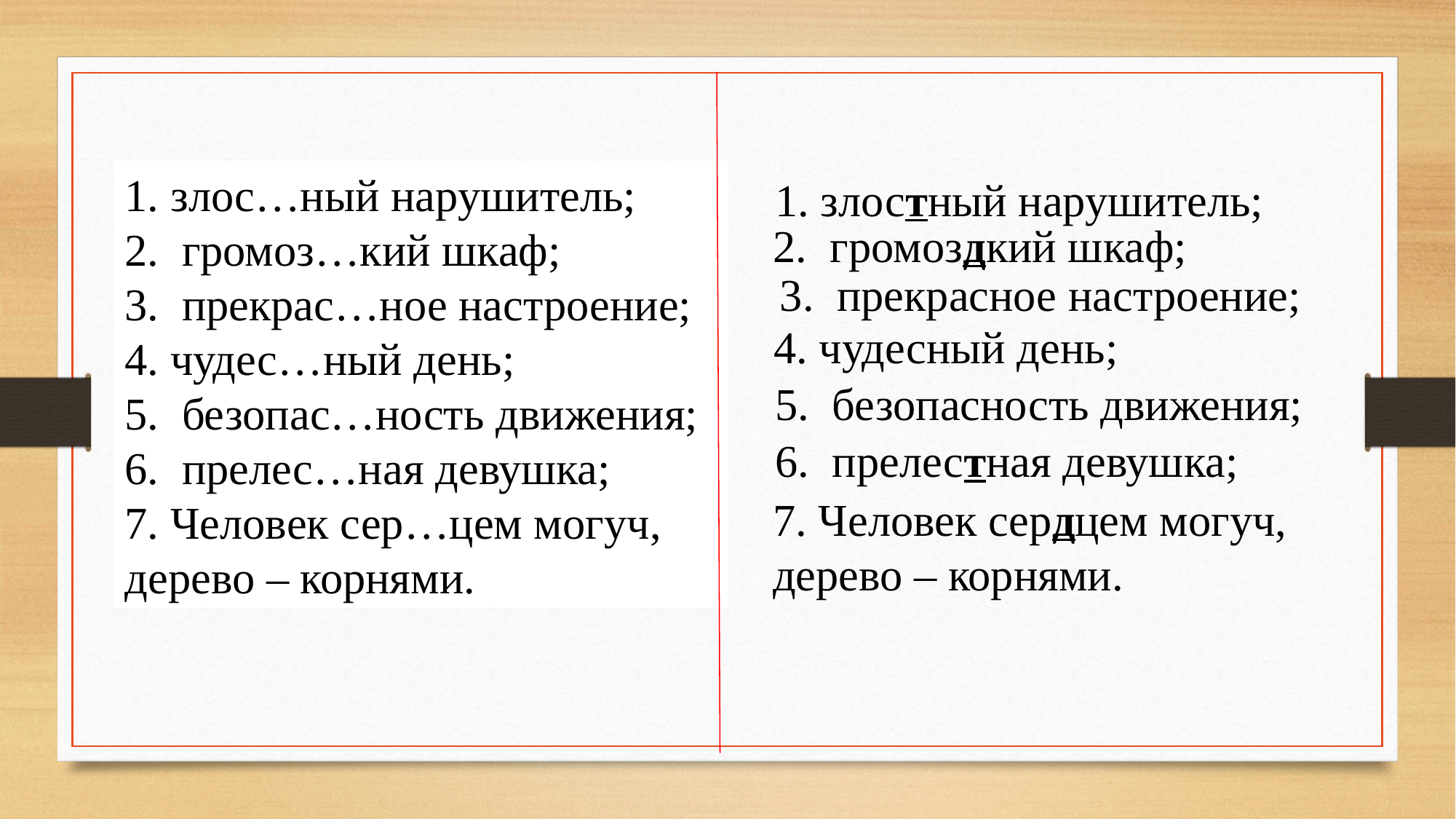

1. злос…ный нарушитель;
2.  громоз…кий шкаф;
3.  прекрас…ное настроение;
4. чудес…ный день;
5.  безопас…ность движения;
6.  прелес…ная девушка;
7. Человек сер…цем могуч, дерево – корнями.
1. злостный нарушитель;
2.  громоздкий шкаф;
3.  прекрасное настроение;
4. чудесный день;
5.  безопасность движения;
6.  прелестная девушка;
7. Человек сердцем могуч, дерево – корнями.